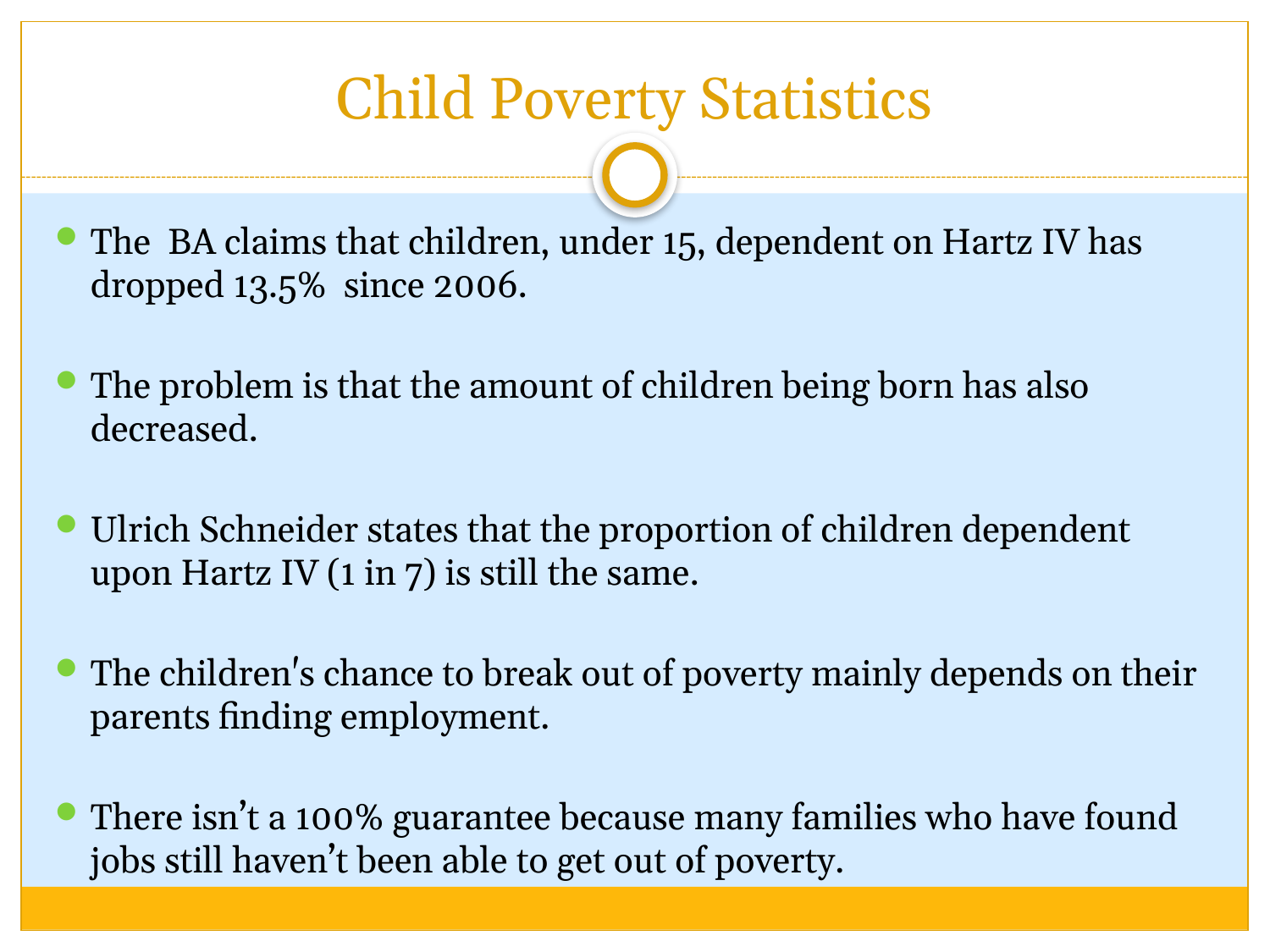

# Child Poverty Statistics
The  BA claims that children, under 15, dependent on Hartz IV has dropped 13.5%  since 2006.

The problem is that the amount of children being born has also decreased.

Ulrich Schneider states that the proportion of children dependent upon Hartz IV (1 in 7) is still the same.

The children's chance to break out of poverty mainly depends on their parents finding employment.

There isn’t a 100% guarantee because many families who have found jobs still haven’t been able to get out of poverty.